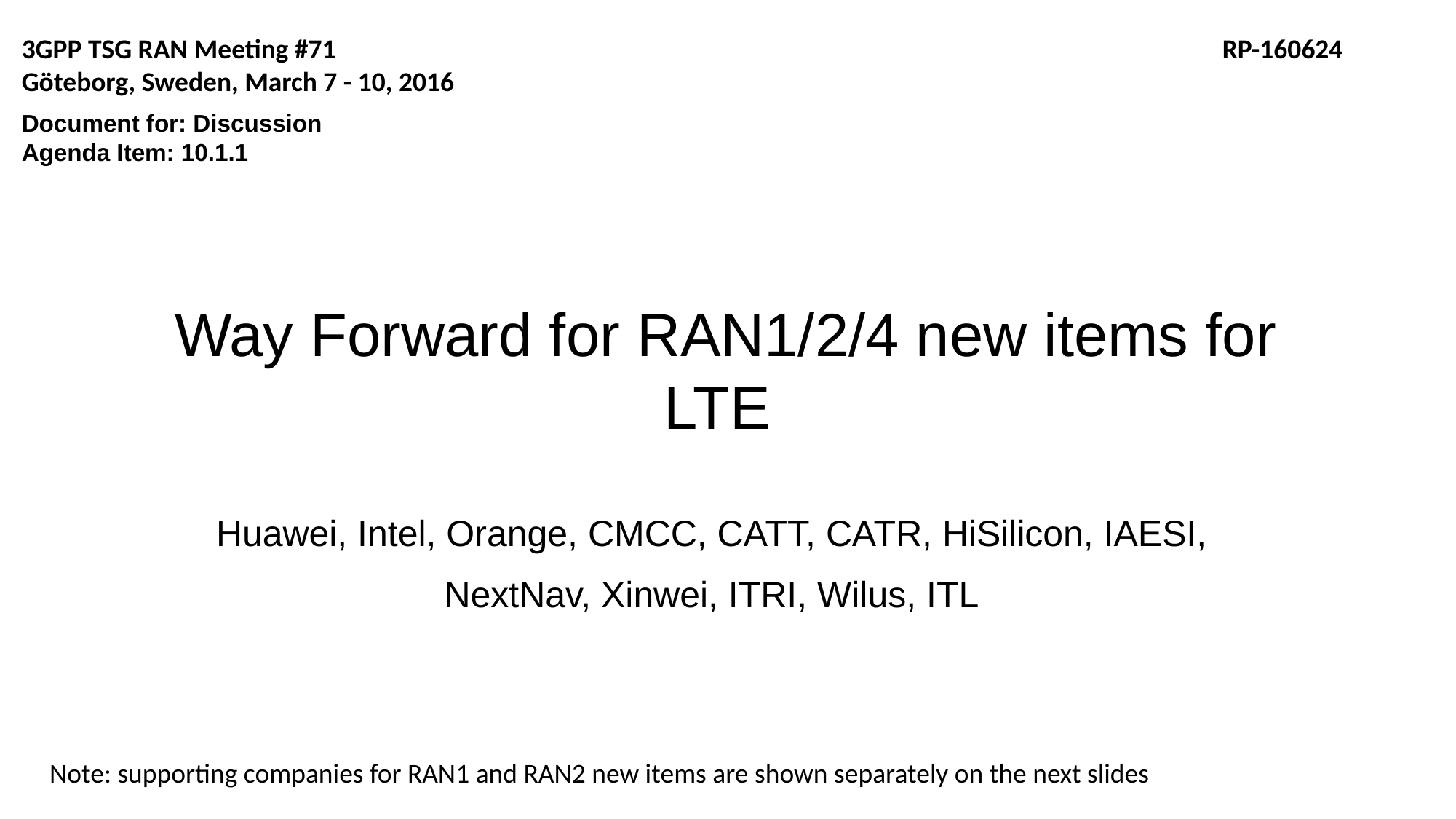

3GPP TSG RAN Meeting #71									RP-160624
Göteborg, Sweden, March 7 - 10, 2016

Document for: Discussion
Agenda Item: 10.1.1

# Way Forward for RAN1/2/4 new items for LTE
Huawei, Intel, Orange, CMCC, CATT, CATR, HiSilicon, IAESI, NextNav, Xinwei, ITRI, Wilus, ITL
Note: supporting companies for RAN1 and RAN2 new items are shown separately on the next slides